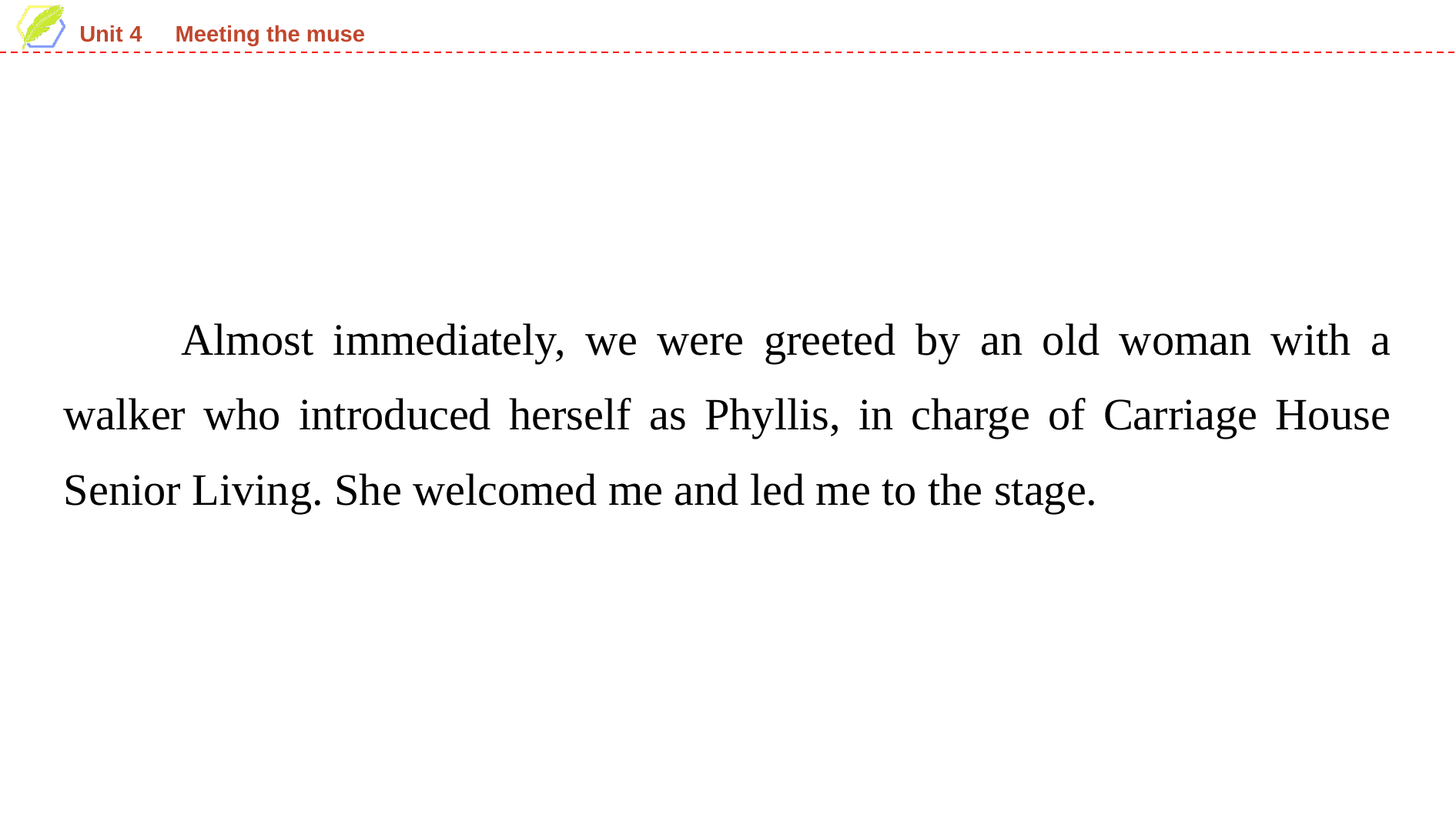

Almost immediately, we were greeted by an old woman with a walker who introduced herself as Phyllis, in charge of Carriage House Senior Living. She welcomed me and led me to the stage.